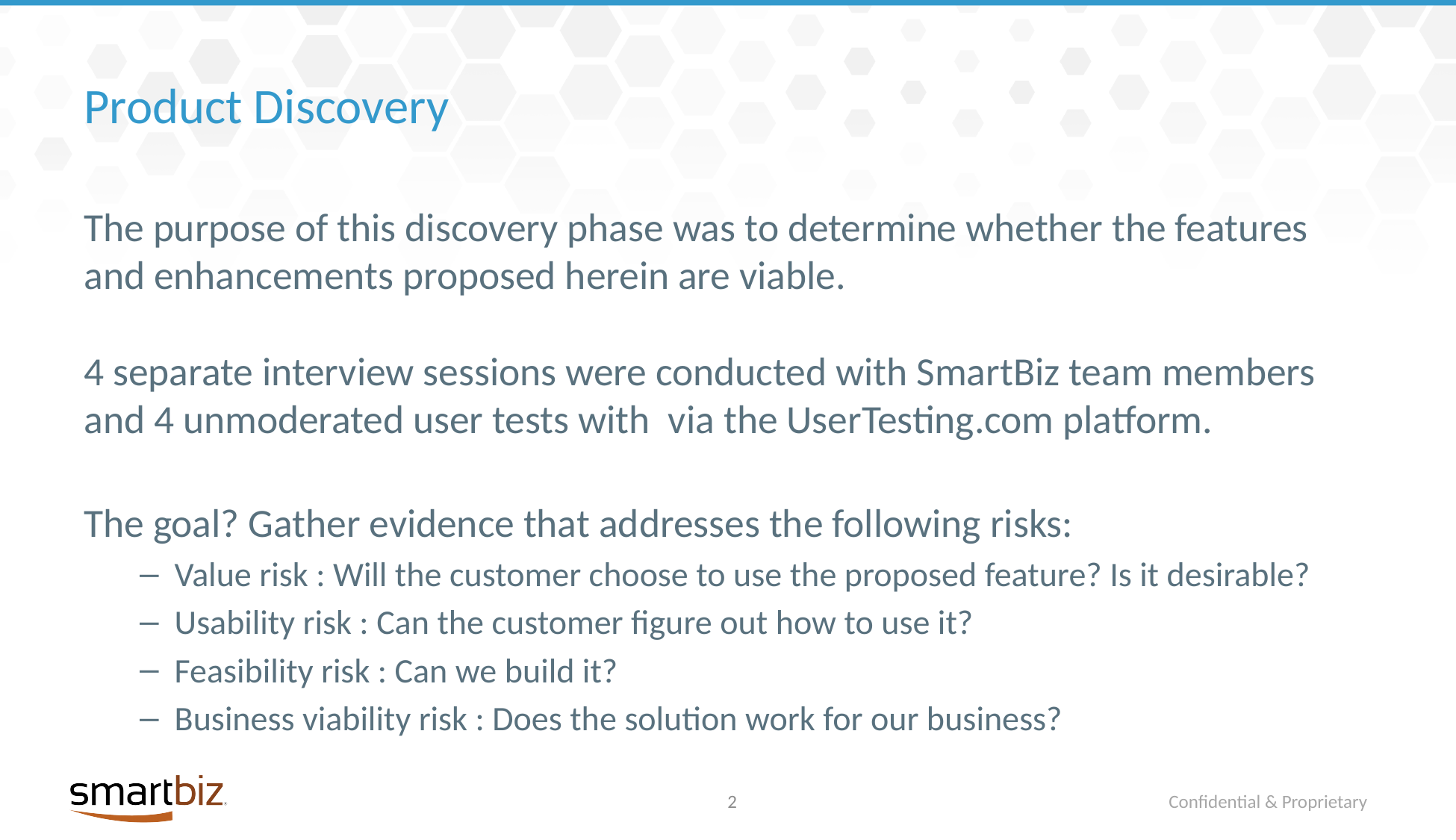

# Product Discovery
The purpose of this discovery phase was to determine whether the features and enhancements proposed herein are viable.
4 separate interview sessions were conducted with SmartBiz team members and 4 unmoderated user tests with  via the UserTesting.com platform.
The goal? Gather evidence that addresses the following risks:
Value risk : Will the customer choose to use the proposed feature? Is it desirable?
Usability risk : Can the customer figure out how to use it?
Feasibility risk : Can we build it?
Business viability risk : Does the solution work for our business?

2
Confidential & Proprietary